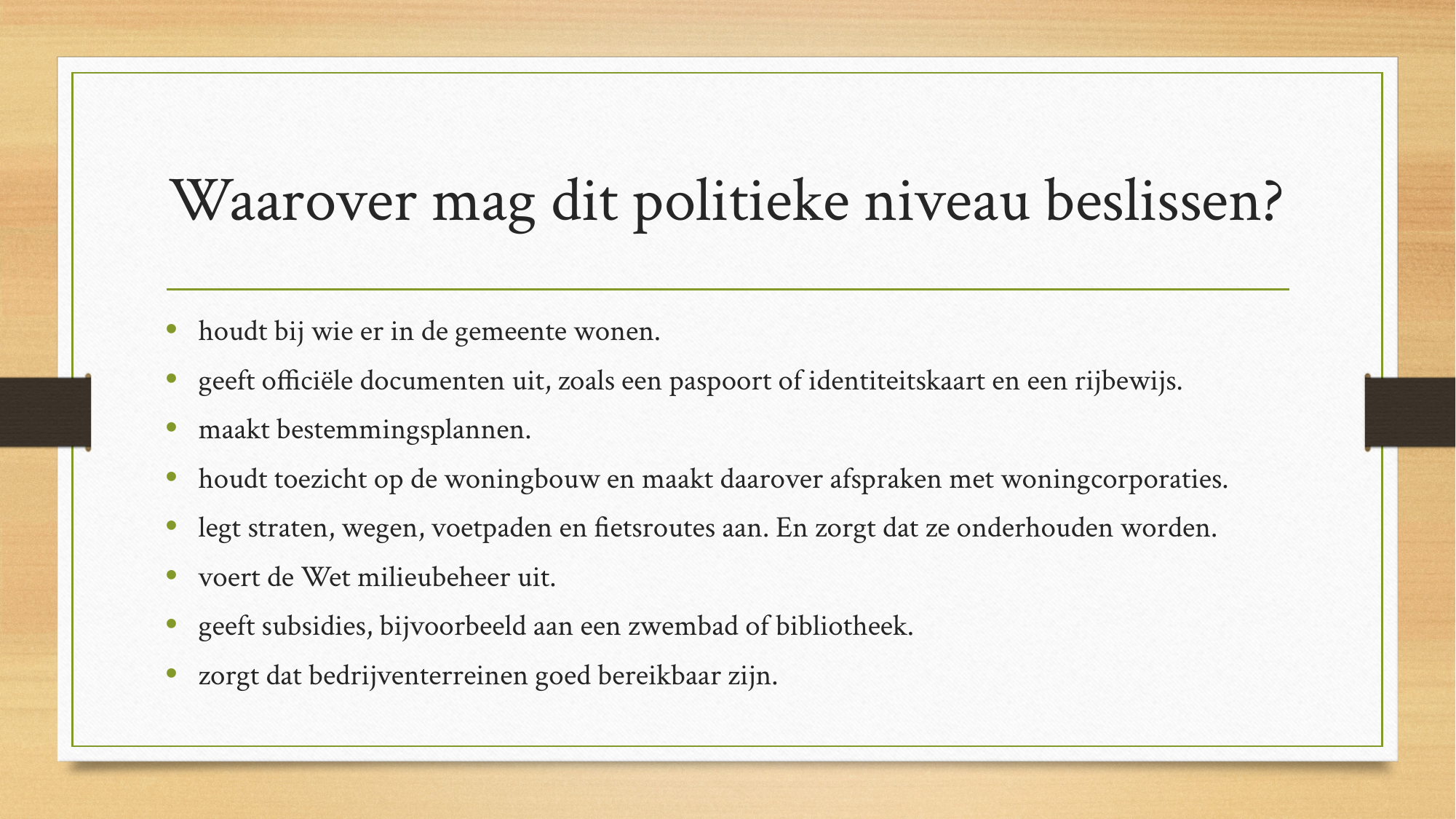

# Waarover mag dit politieke niveau beslissen?
houdt bij wie er in de gemeente wonen.
geeft officiële documenten uit, zoals een paspoort of identiteitskaart en een rijbewijs.
maakt bestemmingsplannen.
houdt toezicht op de woningbouw en maakt daarover afspraken met woningcorporaties.
legt straten, wegen, voetpaden en fietsroutes aan. En zorgt dat ze onderhouden worden.
voert de Wet milieubeheer uit.
geeft subsidies, bijvoorbeeld aan een zwembad of bibliotheek.
zorgt dat bedrijventerreinen goed bereikbaar zijn.